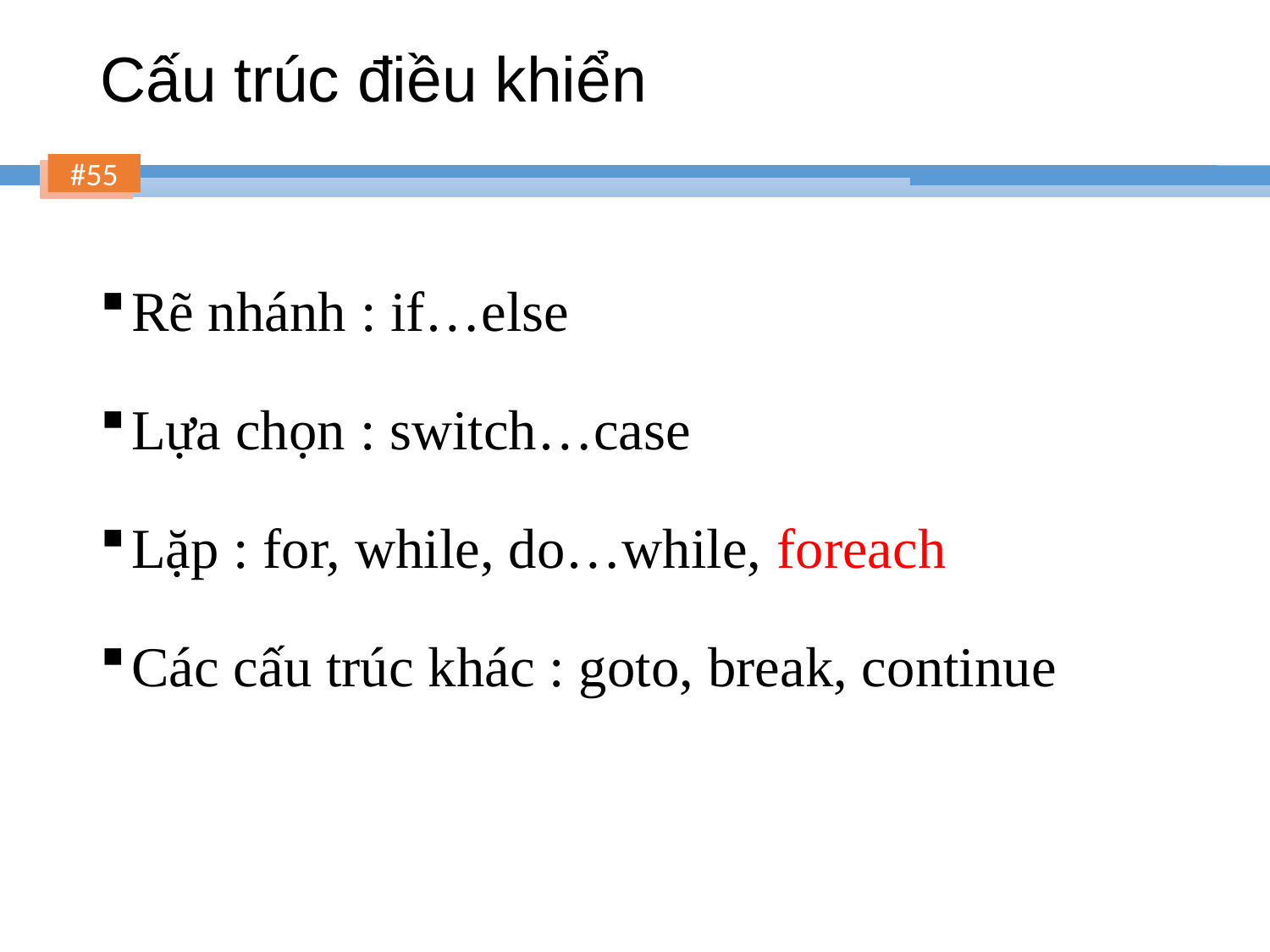

# Cấu trúc điều khiển
Rẽ nhánh : if…else
Lựa chọn : switch…case
Lặp : for, while, do…while, foreach
Các cấu trúc khác : goto, break, continue